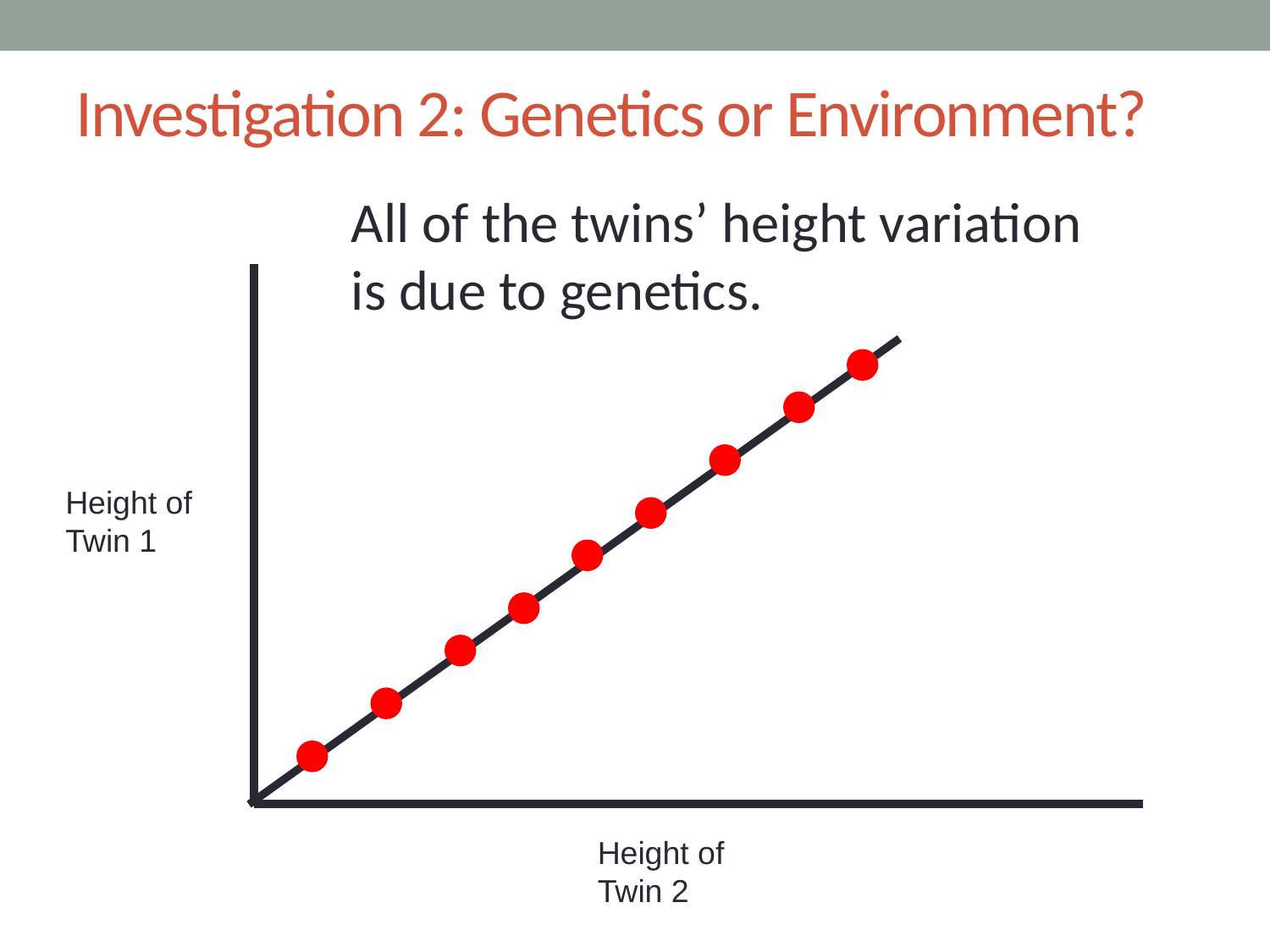

Investigation 2: Genetics or Environment?
All of the twins’ height variation  is due to genetics.

Height of Twin 1

Height of
Twin 2